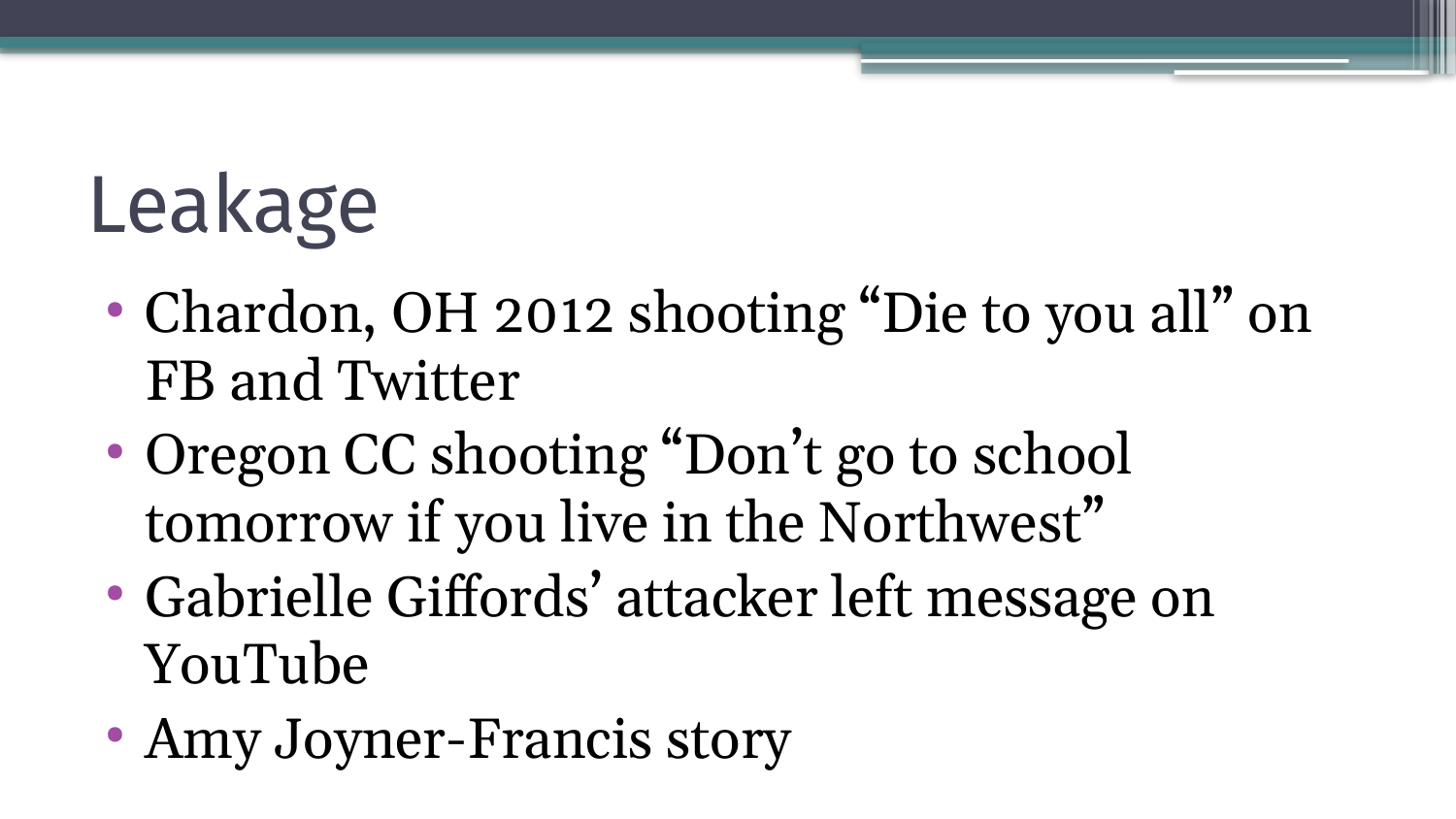

# Leakage
Chardon, OH 2012 shooting “Die to you all” on FB and Twitter
Oregon CC shooting “Don’t go to school tomorrow if you live in the Northwest”
Gabrielle Giffords’ attacker left message on YouTube
Amy Joyner-Francis story